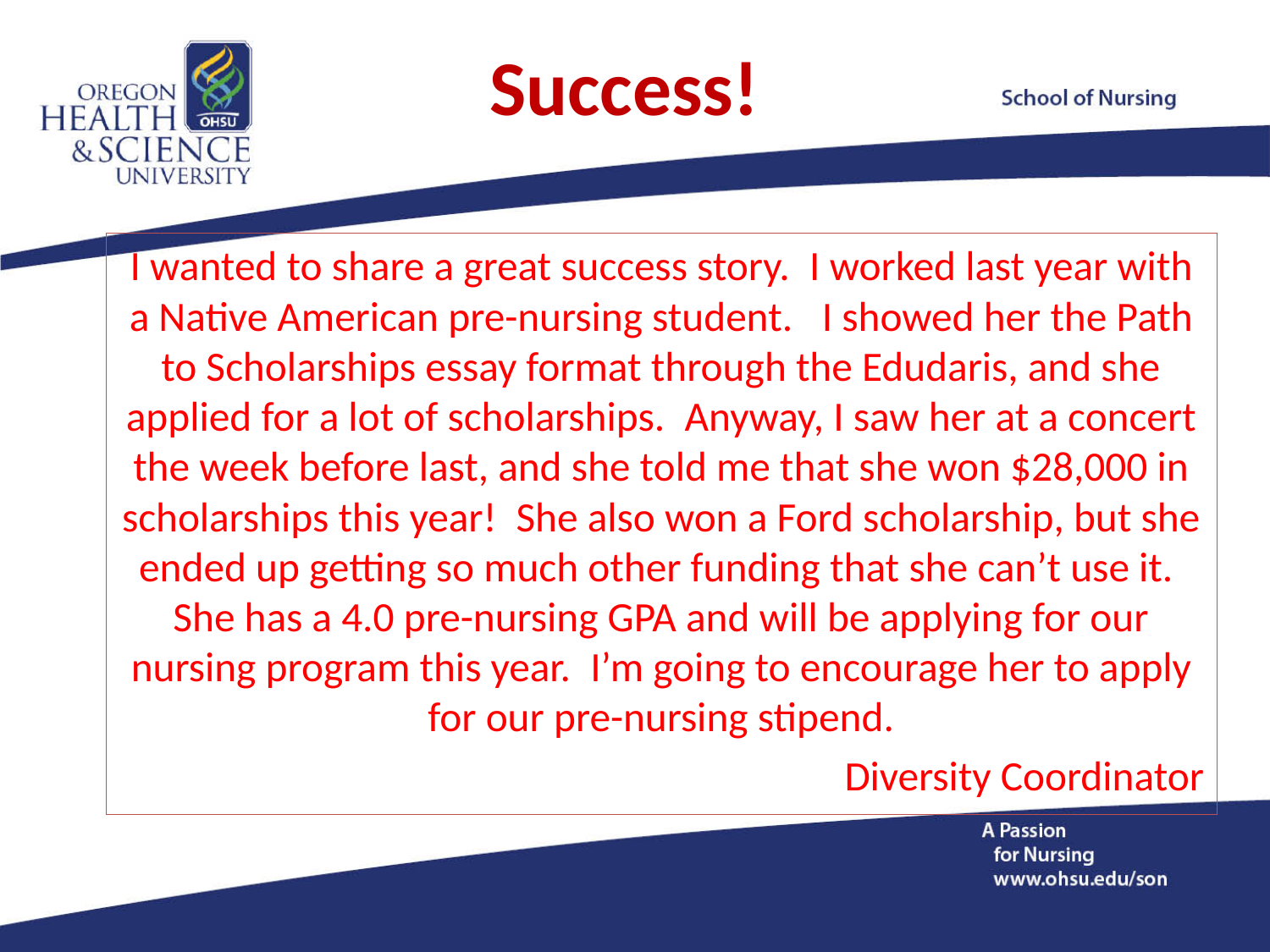

# Success!
I wanted to share a great success story.  I worked last year with a Native American pre-nursing student.   I showed her the Path to Scholarships essay format through the Edudaris, and she applied for a lot of scholarships.  Anyway, I saw her at a concert the week before last, and she told me that she won $28,000 in scholarships this year!  She also won a Ford scholarship, but she ended up getting so much other funding that she can’t use it.  She has a 4.0 pre-nursing GPA and will be applying for our nursing program this year.  I’m going to encourage her to apply for our pre-nursing stipend.
Diversity Coordinator